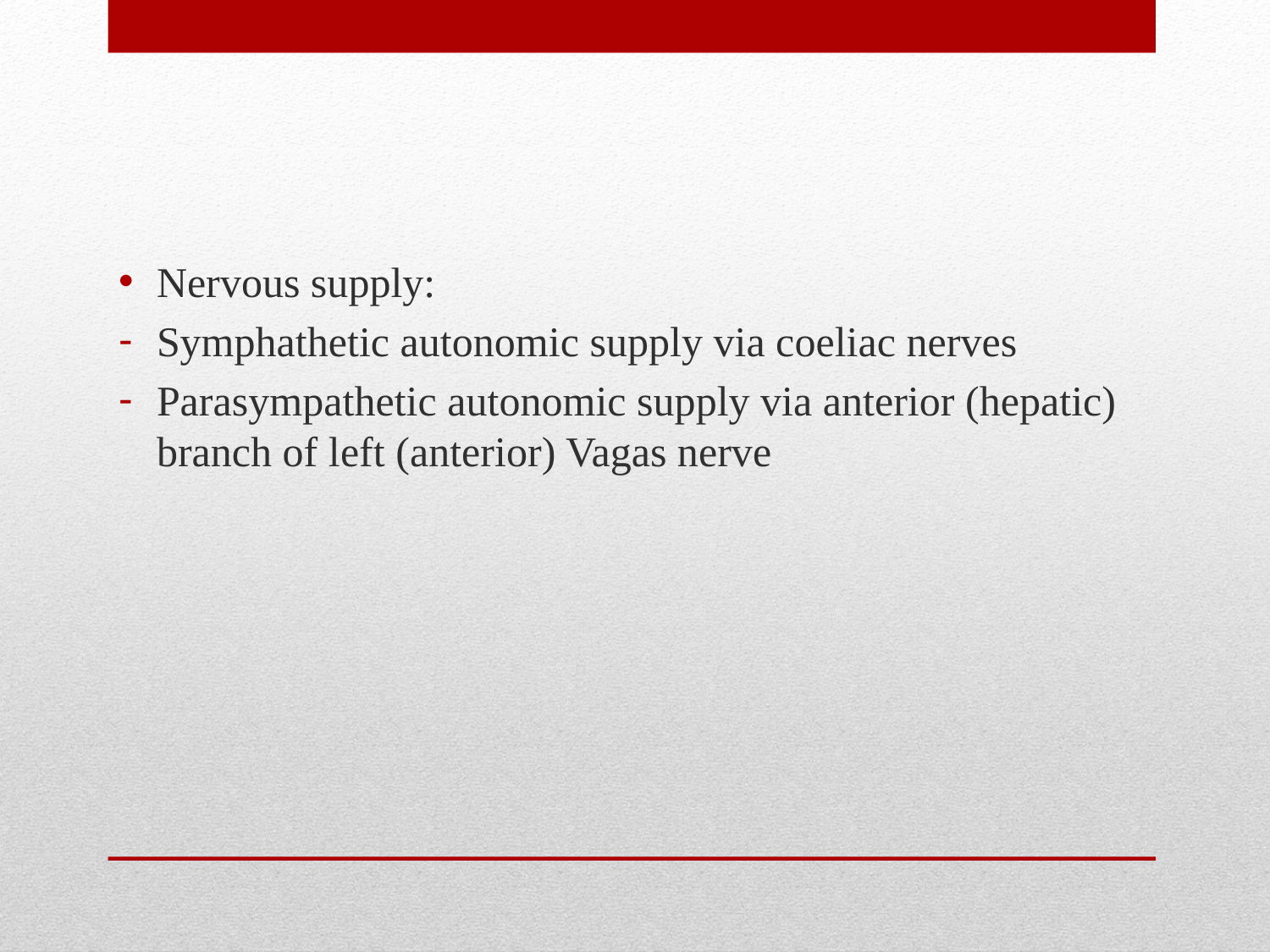

Nervous supply:
Symphathetic autonomic supply via coeliac nerves
Parasympathetic autonomic supply via anterior (hepatic) branch of left (anterior) Vagas nerve
#